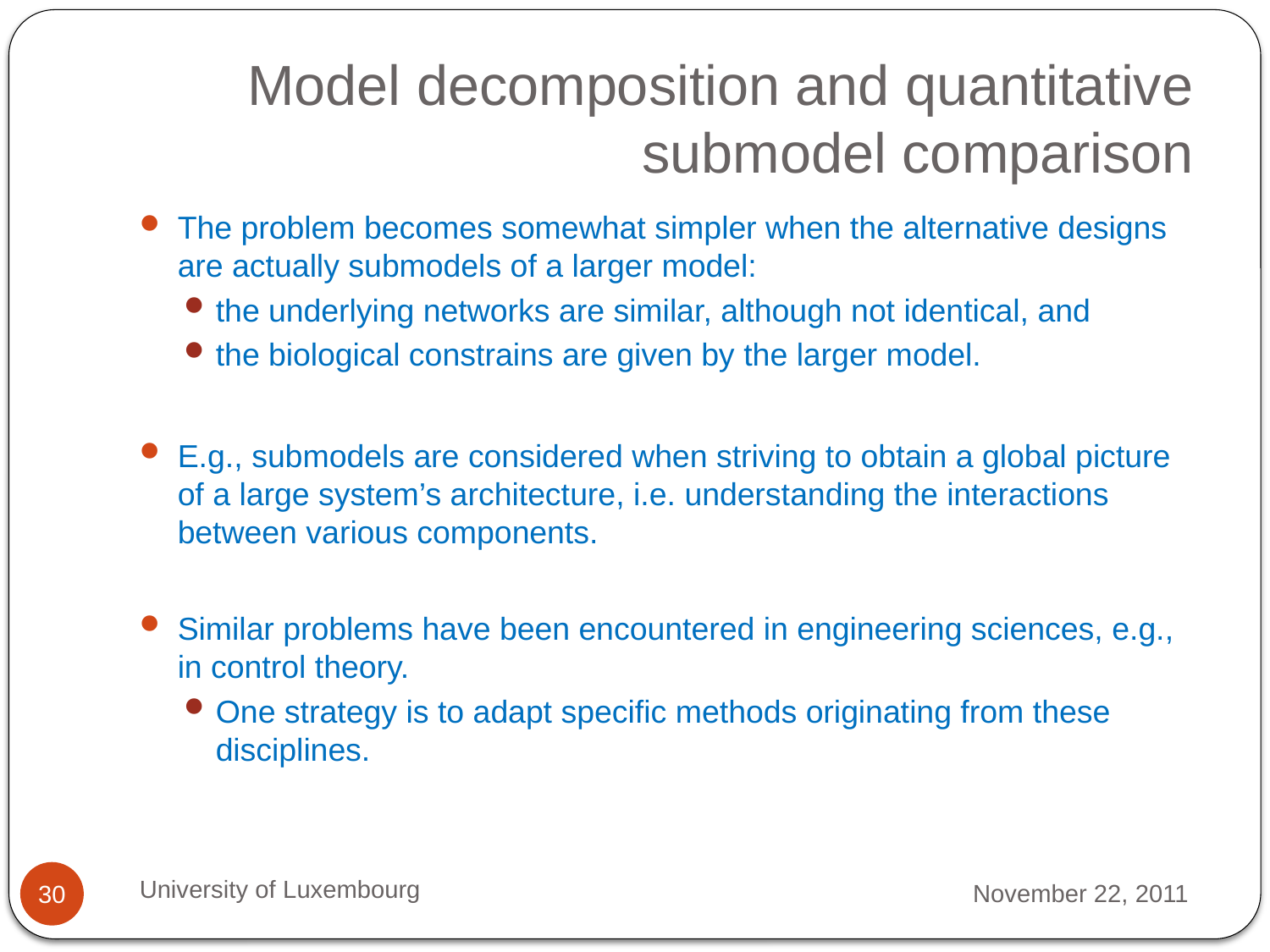

# Model decomposition and quantitative submodel comparison
The problem becomes somewhat simpler when the alternative designs are actually submodels of a larger model:
the underlying networks are similar, although not identical, and
the biological constrains are given by the larger model.

E.g., submodels are considered when striving to obtain a global picture of a large system’s architecture, i.e. understanding the interactions between various components.

Similar problems have been encountered in engineering sciences, e.g., in control theory.
One strategy is to adapt specific methods originating from these disciplines.
University of Luxembourg
November 22, 2011
30